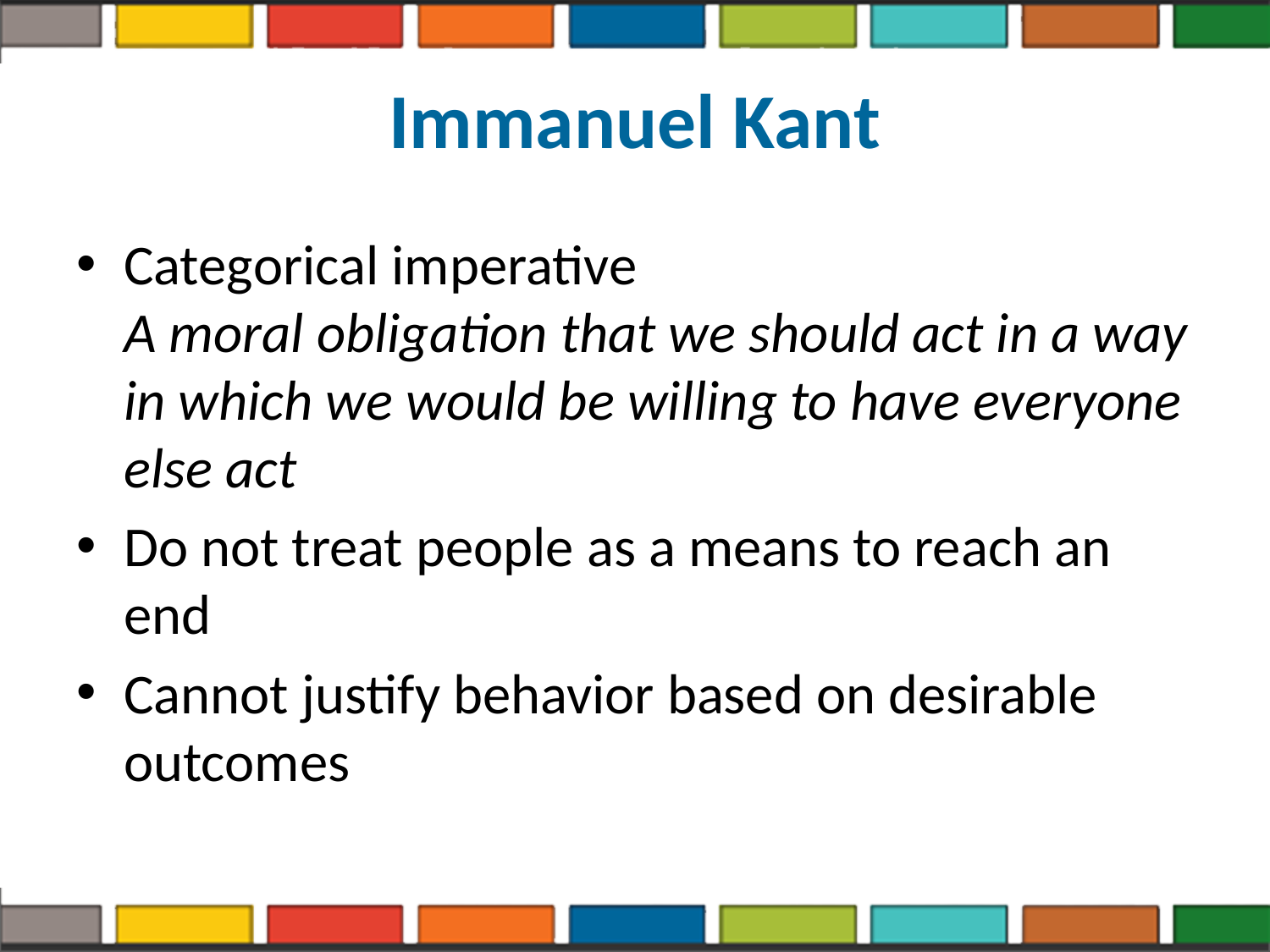

# Immanuel Kant
Categorical imperative
A moral obligation that we should act in a way in which we would be willing to have everyone else act
Do not treat people as a means to reach an end
Cannot justify behavior based on desirable outcomes